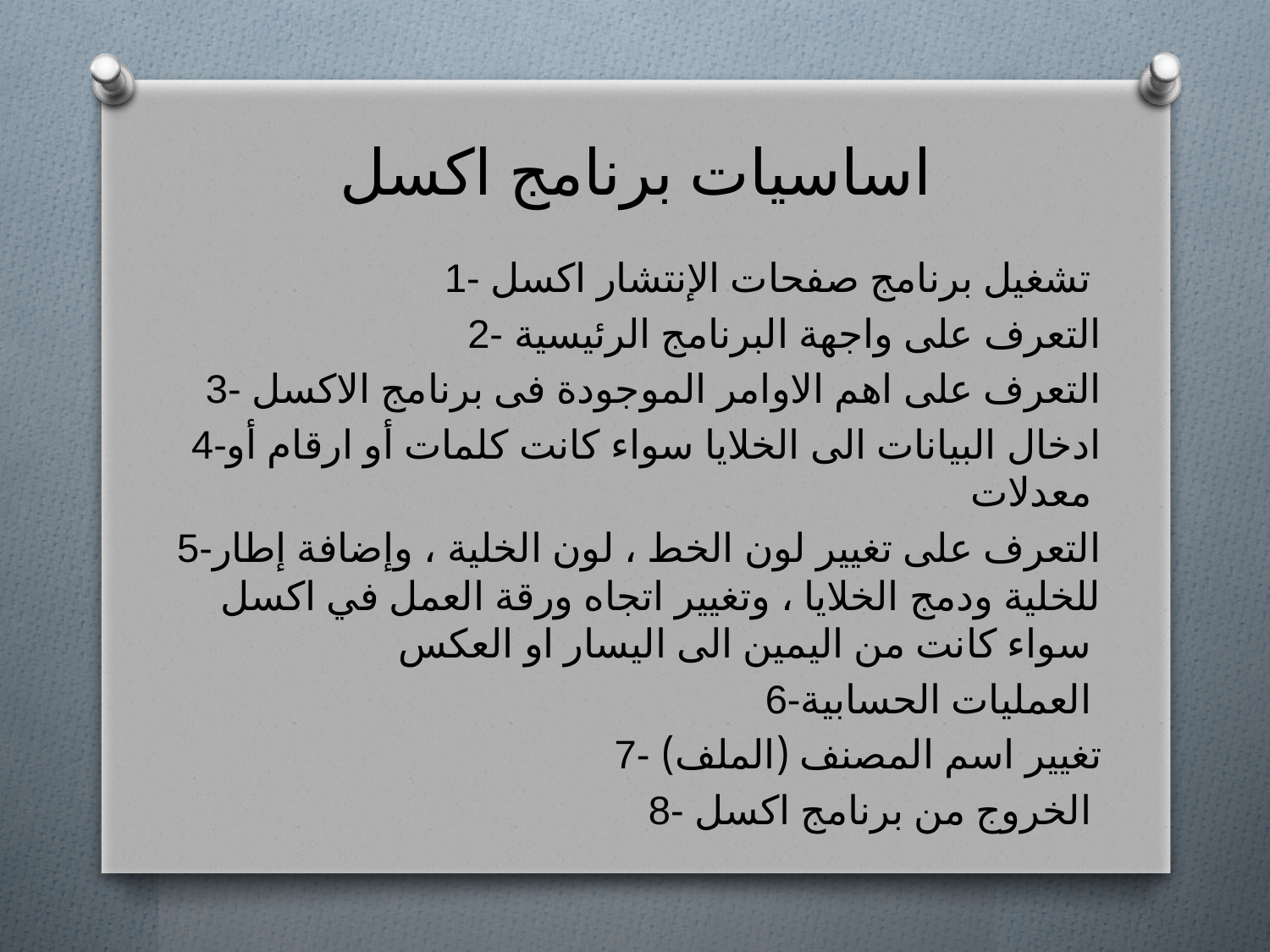

# اساسيات برنامج اكسل
1- تشغيل برنامج صفحات الإنتشار اكسل
2- التعرف على واجهة البرنامج الرئيسية
3- التعرف على اهم الاوامر الموجودة فى برنامج الاكسل
4-ادخال البيانات الى الخلايا سواء كانت كلمات أو ارقام أو معدلات
5-التعرف على تغيير لون الخط ، لون الخلية ، وإضافة إطار للخلية ودمج الخلايا ، وتغيير اتجاه ورقة العمل في اكسل سواء كانت من اليمين الى اليسار او العكس
6-العمليات الحسابية
7- تغيير اسم المصنف (الملف)
8- الخروج من برنامج اكسل